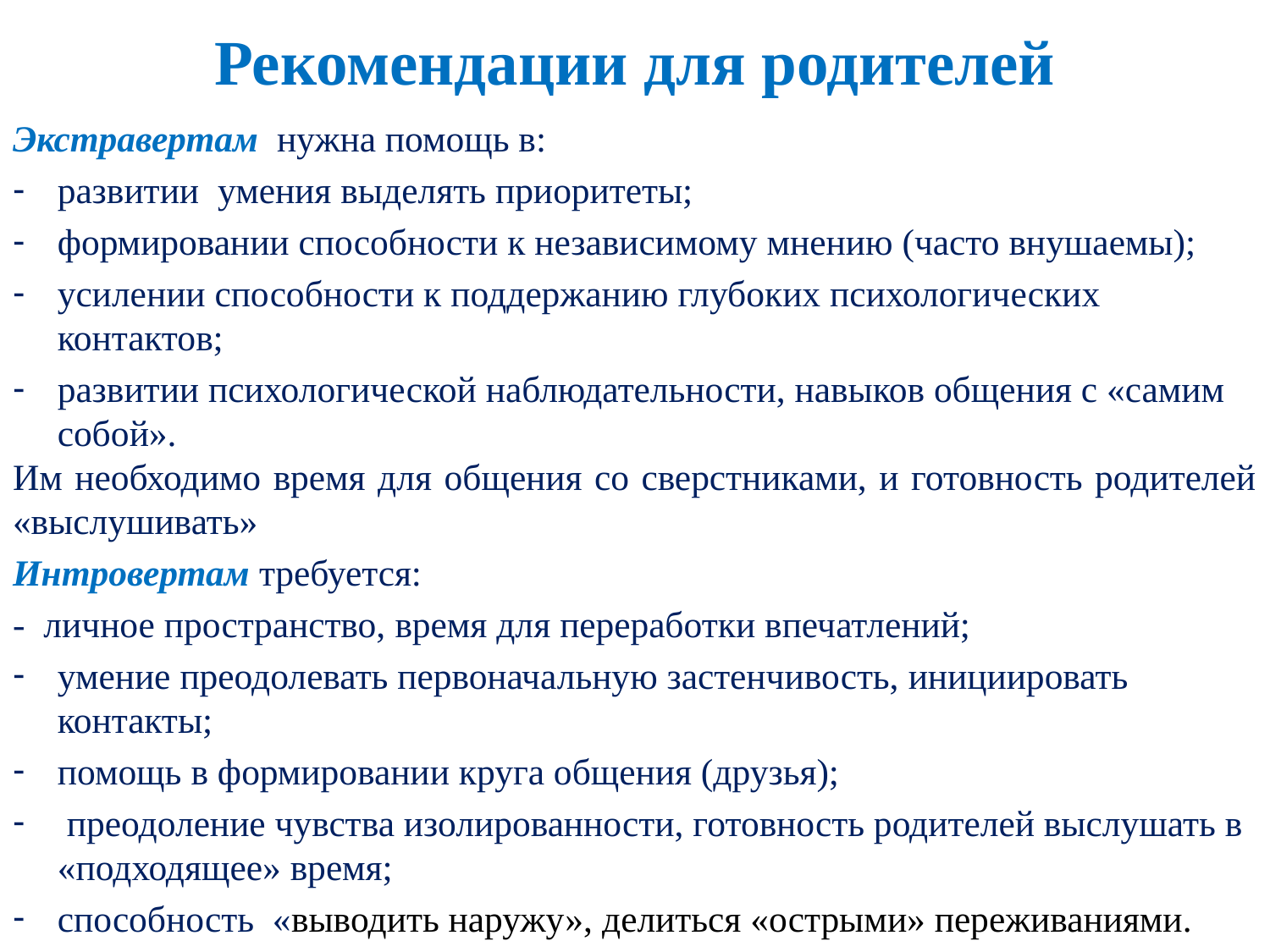

# Рекомендации для родителей
Экстравертам  нужна помощь в:
развитии  умения выделять приоритеты;
формировании способности к независимому мнению (часто внушаемы);
усилении способности к поддержанию глубоких психологических контактов;
развитии психологической наблюдательности, навыков общения с «самим собой».
Им необходимо время для общения со сверстниками, и готовность родителей «выслушивать»
Интровертам требуется:
-  личное пространство, время для переработки впечатлений;
умение преодолевать первоначальную застенчивость, инициировать контакты;
помощь в формировании круга общения (друзья);
 преодоление чувства изолированности, готовность родителей выслушать в  «подходящее» время;
способность  «выводить наружу», делиться «острыми» переживаниями.